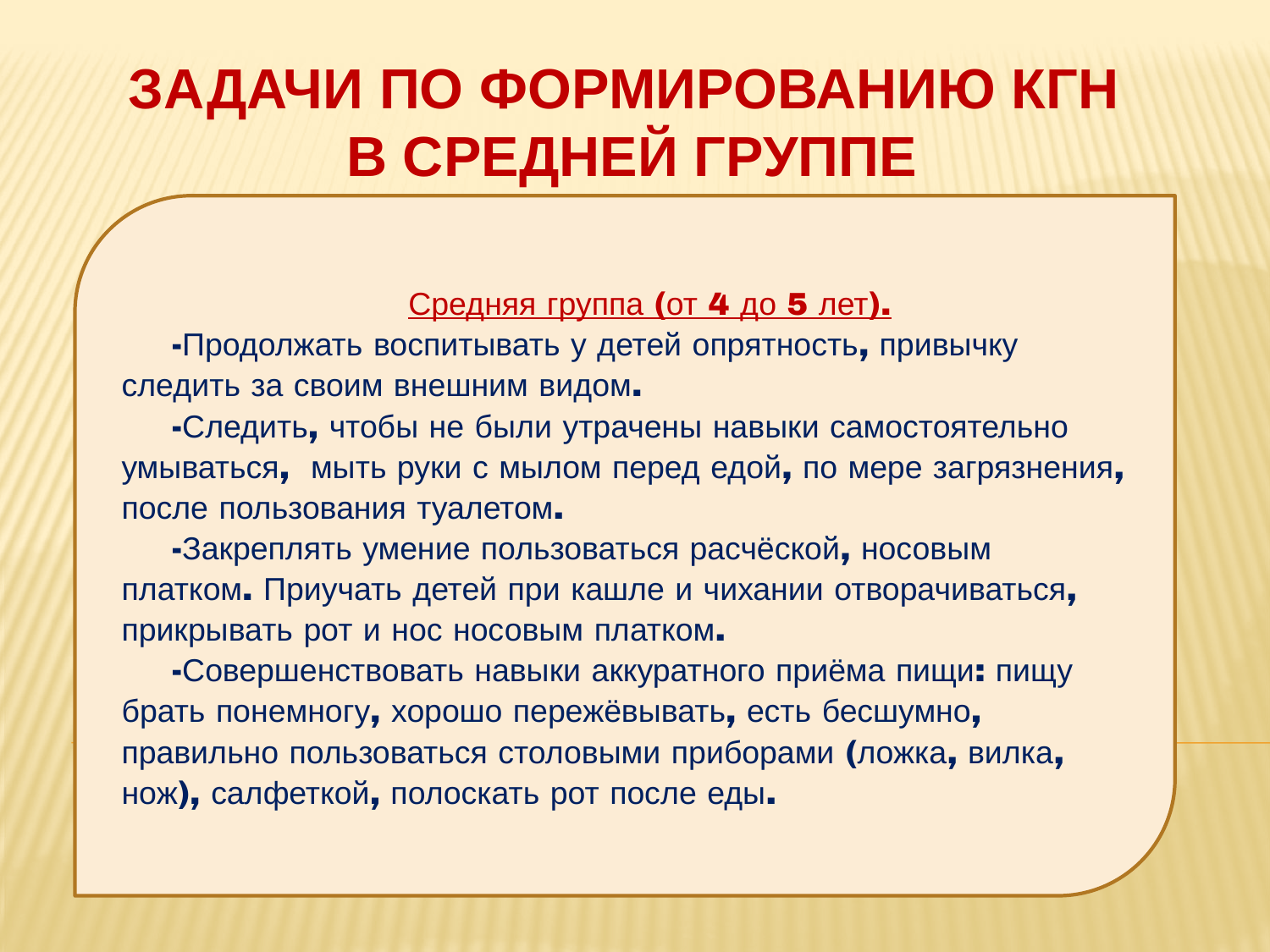

ЗАДАЧИ ПО ФОРМИРОВАНИЮ КГН
В СРЕДНЕЙ ГРУППЕ
Средняя группа (от 4 до 5 лет).
-Продолжать воспитывать у детей опрятность, привычку следить за своим внешним видом.
-Следить, чтобы не были утрачены навыки самостоятельно умываться,  мыть руки с мылом перед едой, по мере загрязнения, после пользования туалетом.
-Закреплять умение пользоваться расчёской, носовым платком. Приучать детей при кашле и чихании отворачиваться, прикрывать рот и нос носовым платком.
-Совершенствовать навыки аккуратного приёма пищи: пищу брать понемногу, хорошо пережёвывать, есть бесшумно, правильно пользоваться столовыми приборами (ложка, вилка, нож), салфеткой, полоскать рот после еды.